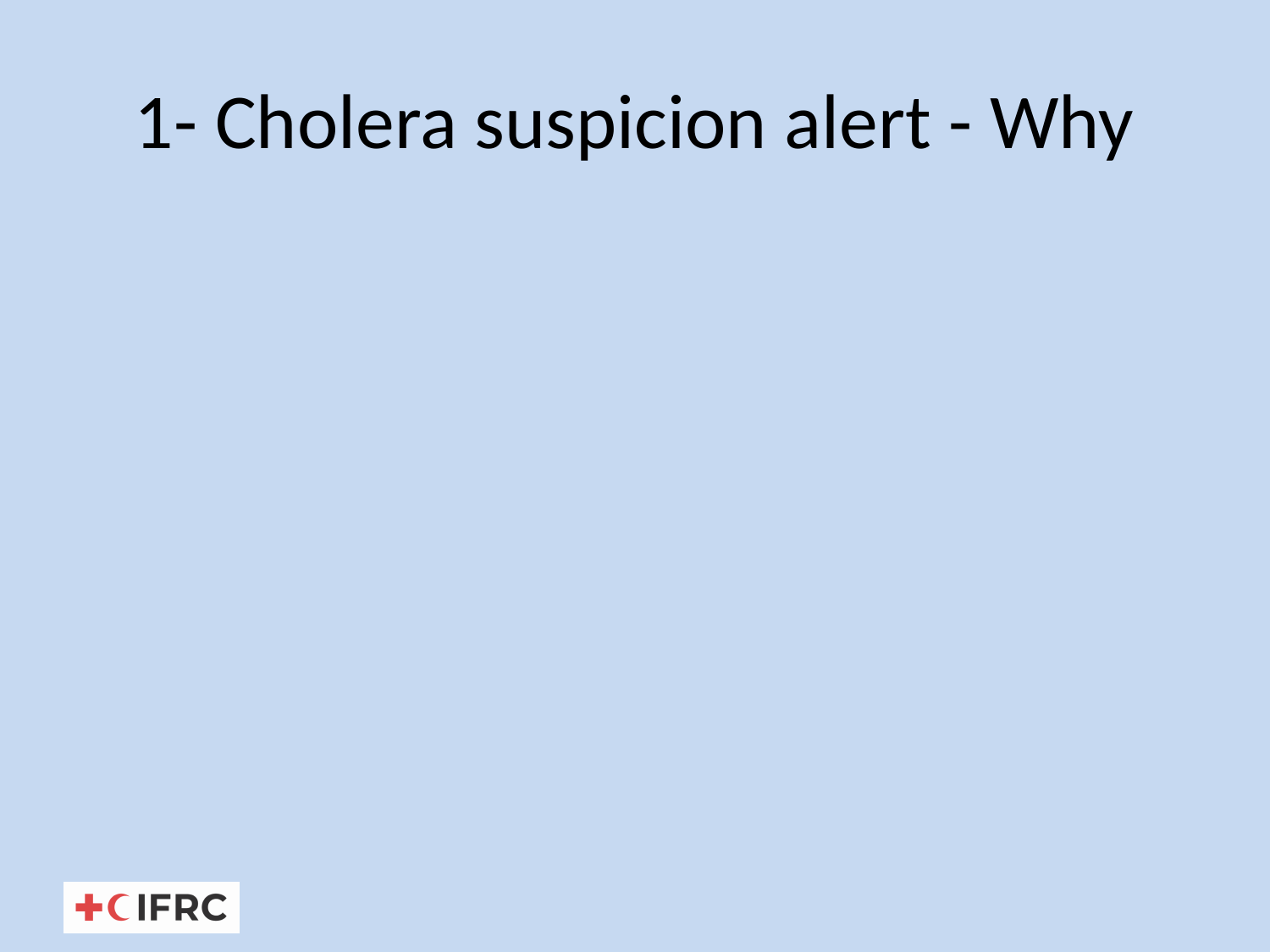

# 1- Cholera suspicion alert - Why